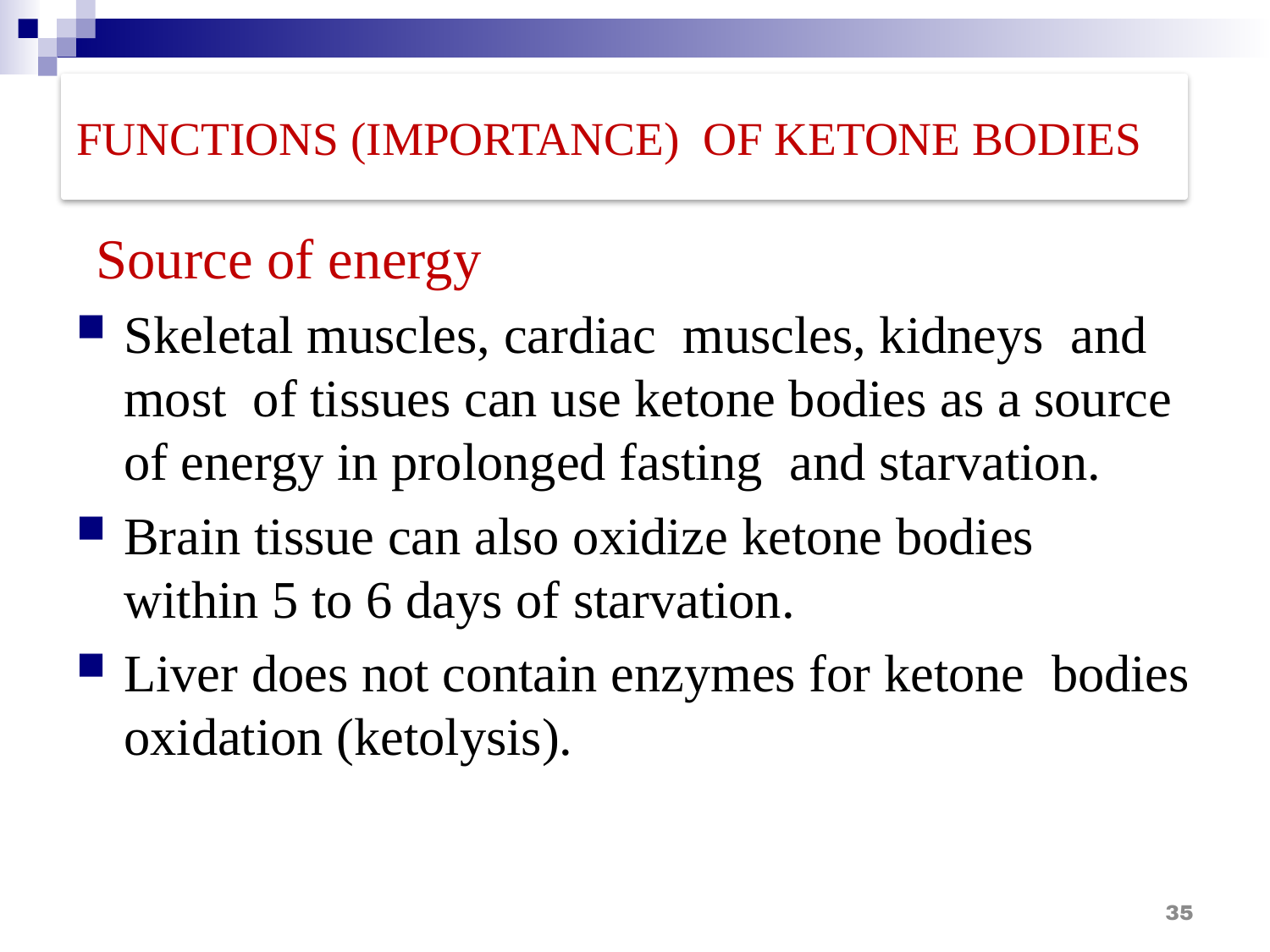

# FUNCTIONS (IMPORTANCE)  OF KETONE BODIES
 Source of energy
Skeletal muscles, cardiac  muscles, kidneys  and most  of tissues can use ketone bodies as a source of energy in prolonged fasting  and starvation.
Brain tissue can also oxidize ketone bodies  within 5 to 6 days of starvation.
Liver does not contain enzymes for ketone  bodies oxidation (ketolysis).
35